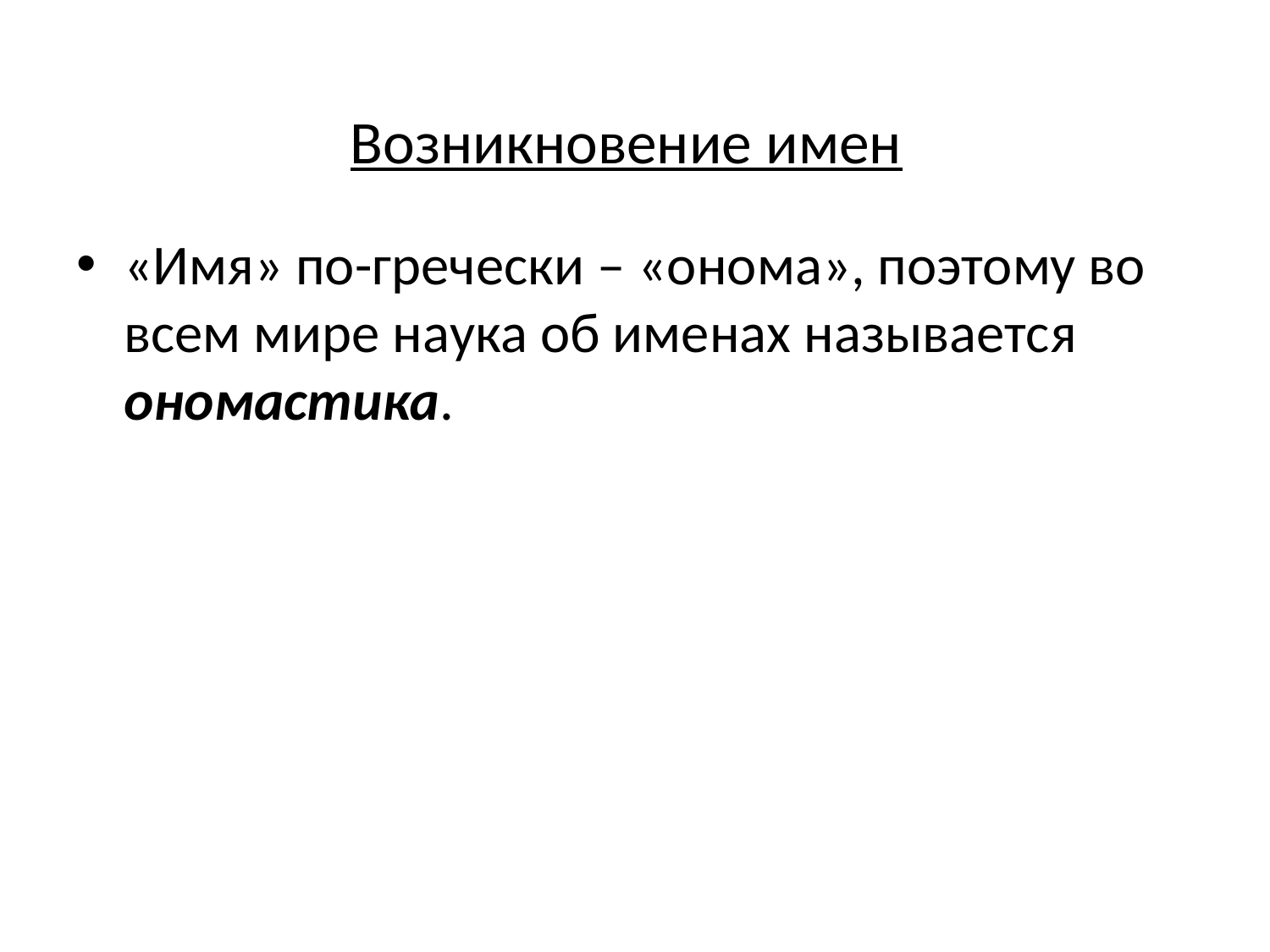

# Возникновение имен
«Имя» по-гречески – «онома», поэтому во всем мире наука об именах называется ономастика.